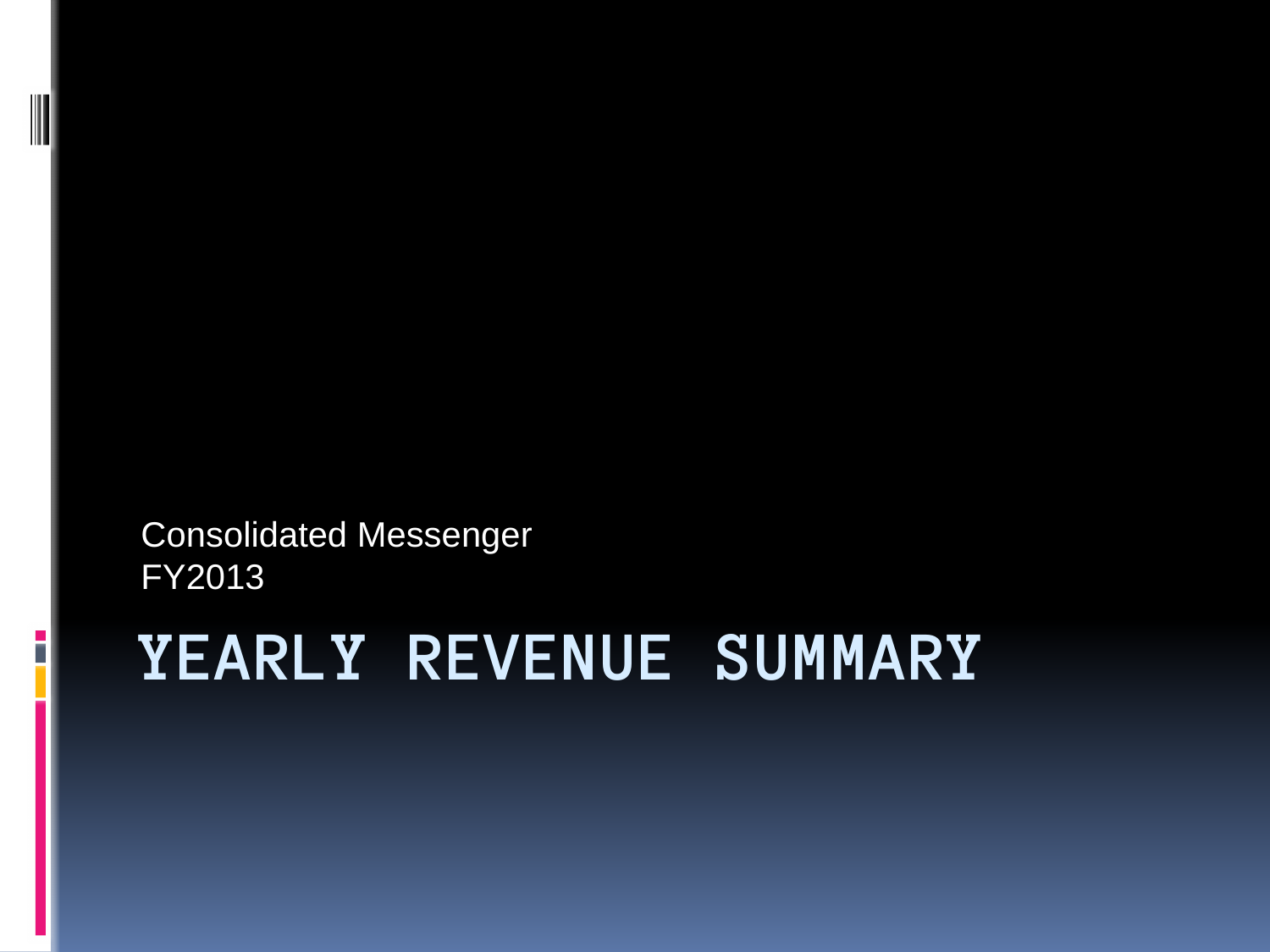

Consolidated Messenger
FY2013
# Yearly Revenue Summary